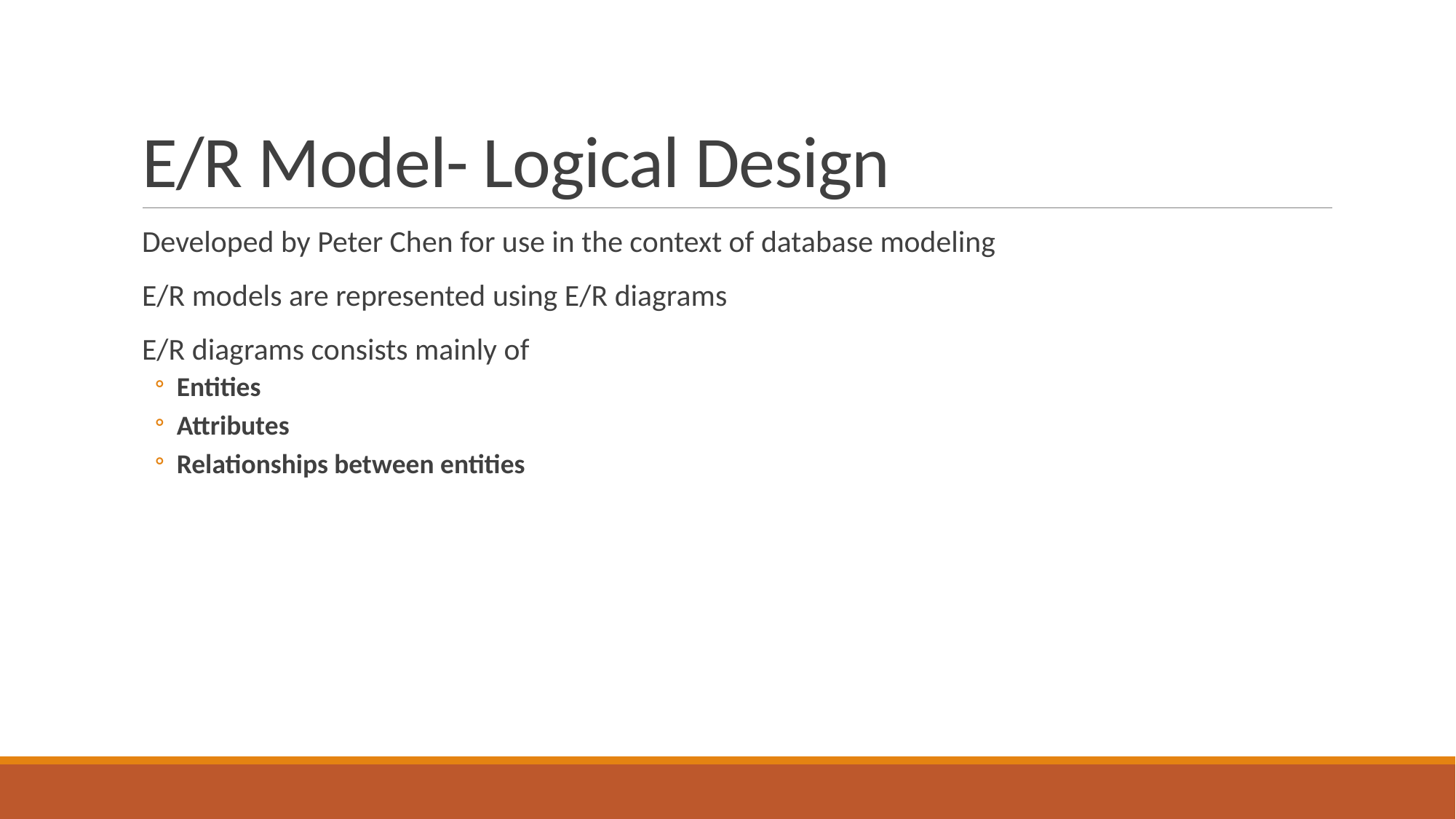

# E/R Model- Logical Design
Developed by Peter Chen for use in the context of database modeling
E/R models are represented using E/R diagrams
E/R diagrams consists mainly of
Entities
Attributes
Relationships between entities